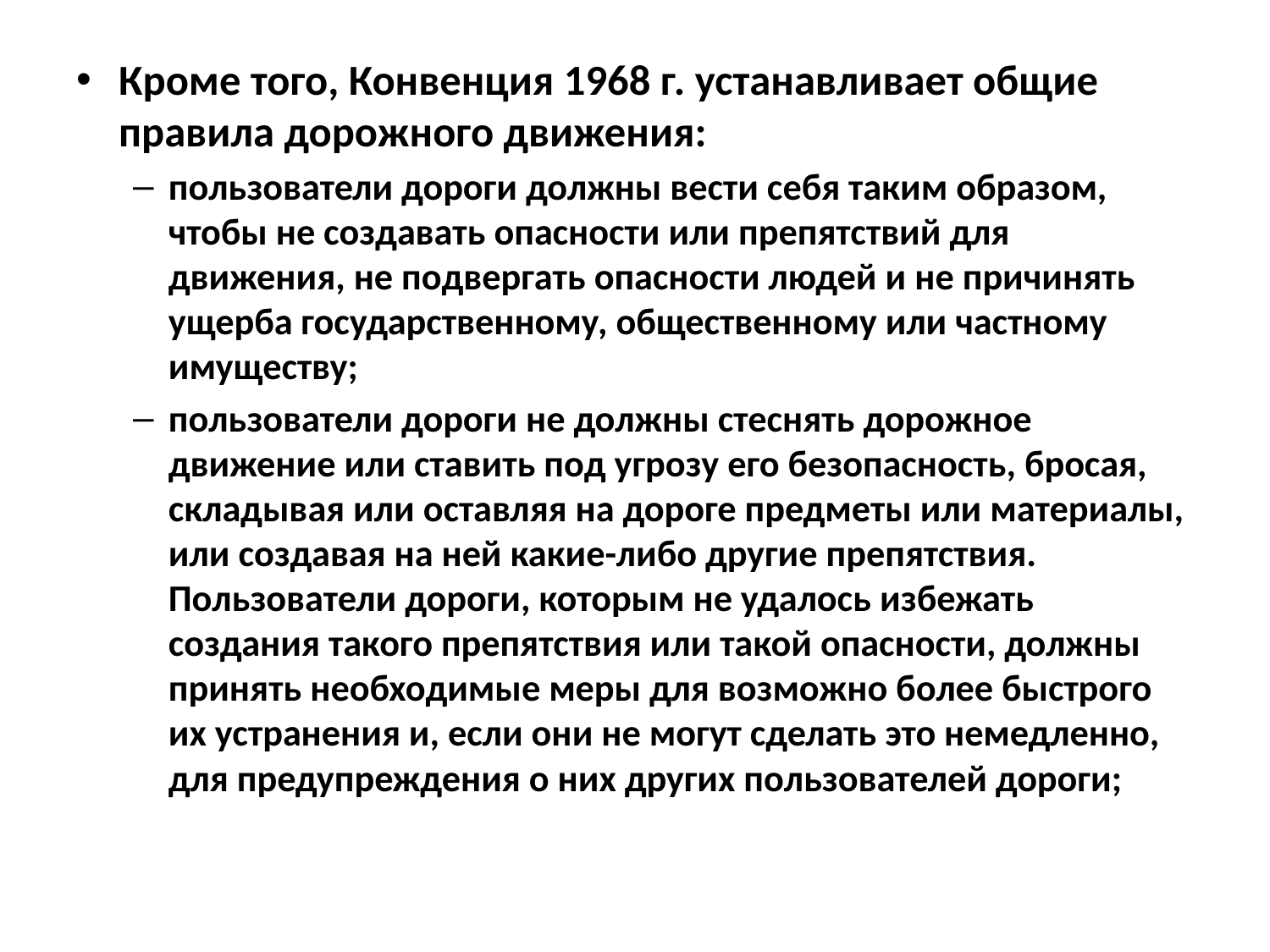

Кроме того, Конвенция 1968 г. устанавливает общие правила дорожного движения:
пользователи дороги должны вести себя таким образом, чтобы не создавать опасности или препятствий для движения, не подвергать опасности людей и не причинять ущерба государственному, общественному или частному имуществу;
пользователи дороги не должны стеснять дорожное движение или ставить под угрозу его безопасность, бросая, складывая или оставляя на дороге предметы или материалы, или создавая на ней какие-либо другие препятствия. Пользователи дороги, которым не удалось избежать создания такого препятствия или такой опасности, должны принять необходимые меры для возможно более быстрого их устранения и, если они не могут сделать это немедленно, для предупреждения о них других пользователей дороги;